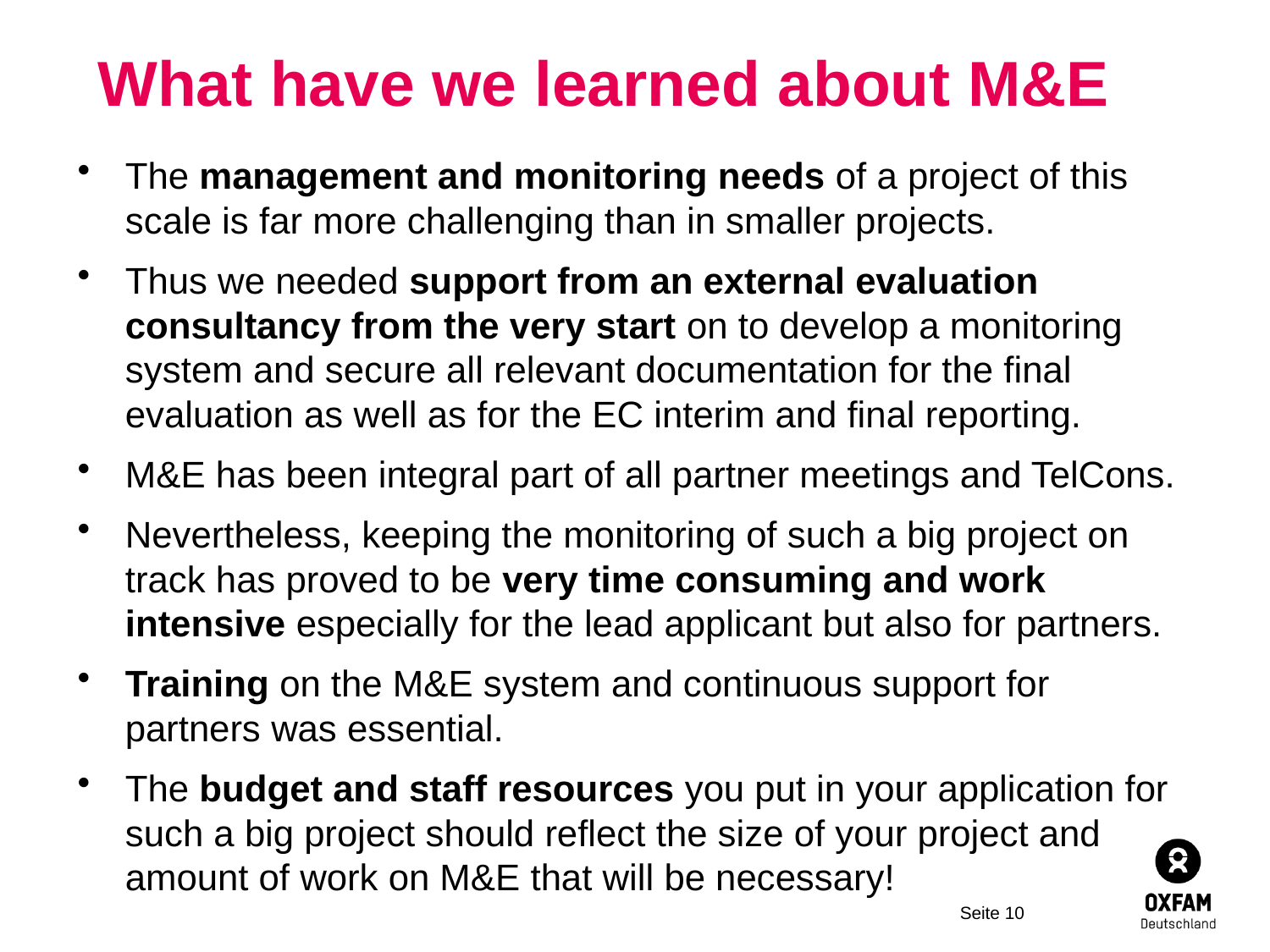

# What have we learned about M&E
The management and monitoring needs of a project of this scale is far more challenging than in smaller projects.
Thus we needed support from an external evaluation consultancy from the very start on to develop a monitoring system and secure all relevant documentation for the final evaluation as well as for the EC interim and final reporting.
M&E has been integral part of all partner meetings and TelCons.
Nevertheless, keeping the monitoring of such a big project on track has proved to be very time consuming and work intensive especially for the lead applicant but also for partners.
Training on the M&E system and continuous support for partners was essential.
The budget and staff resources you put in your application for such a big project should reflect the size of your project and amount of work on M&E that will be necessary!